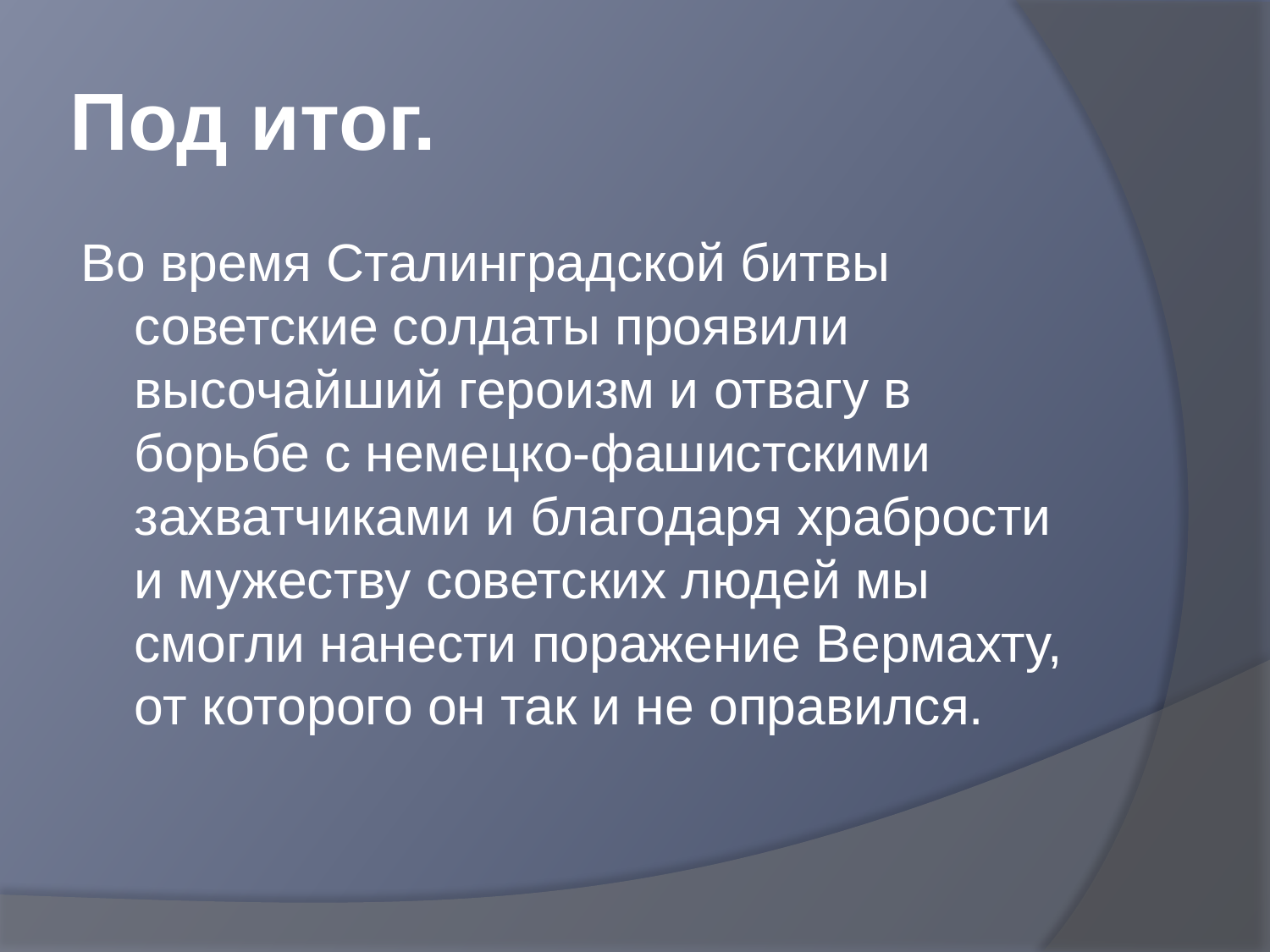

# Под итог.
Во время Сталинградской битвы советские солдаты проявили высочайший героизм и отвагу в борьбе с немецко-фашистскими захватчиками и благодаря храбрости и мужеству советских людей мы смогли нанести поражение Вермахту, от которого он так и не оправился.